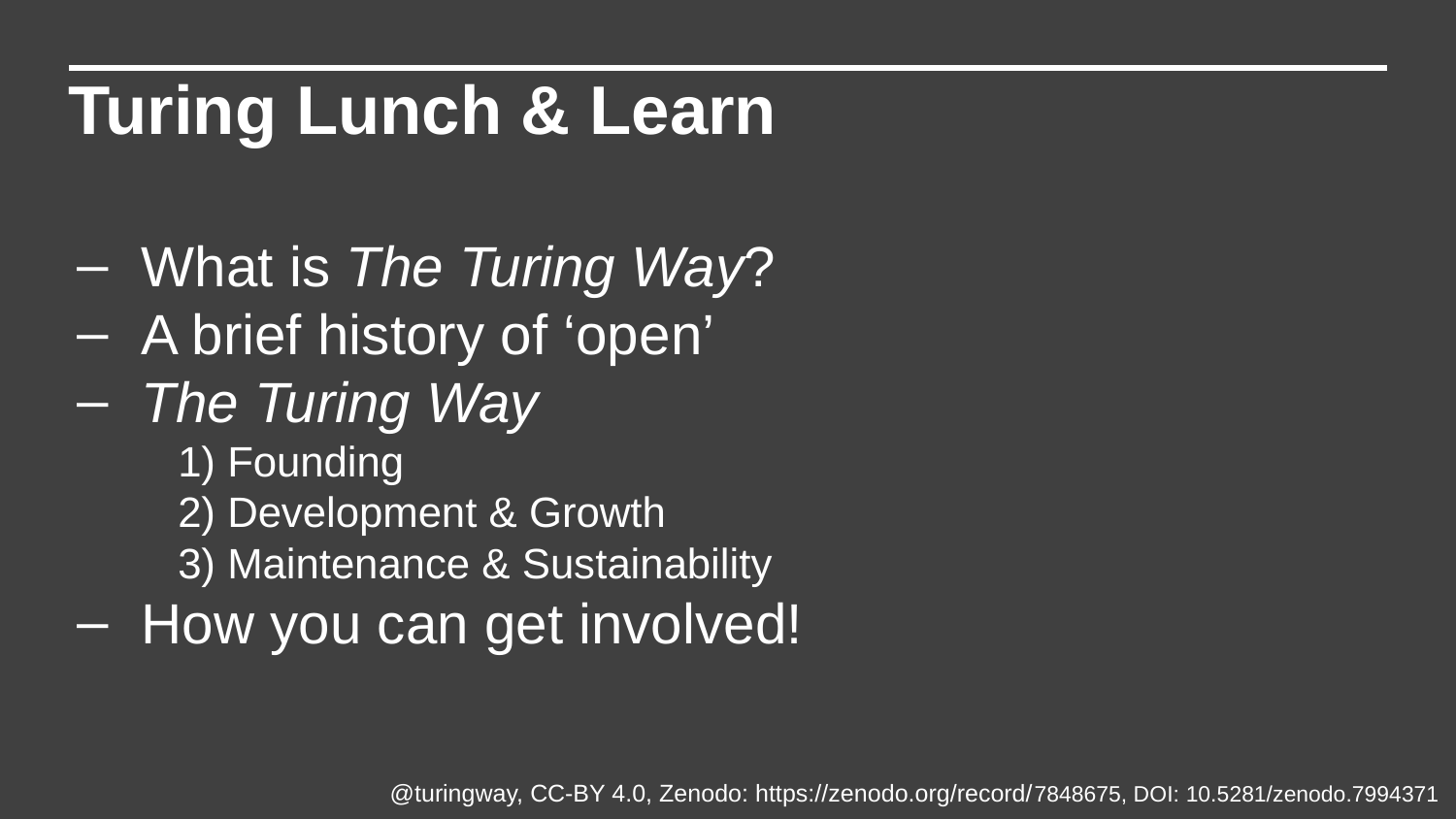

Turing Lunch & Learn
What is The Turing Way?
A brief history of ‘open’
The Turing Way
1) Founding
2) Development & Growth
3) Maintenance & Sustainability
How you can get involved!
@turingway, CC-BY 4.0, Zenodo: https://zenodo.org/record/7848675, DOI: 10.5281/zenodo.7994371